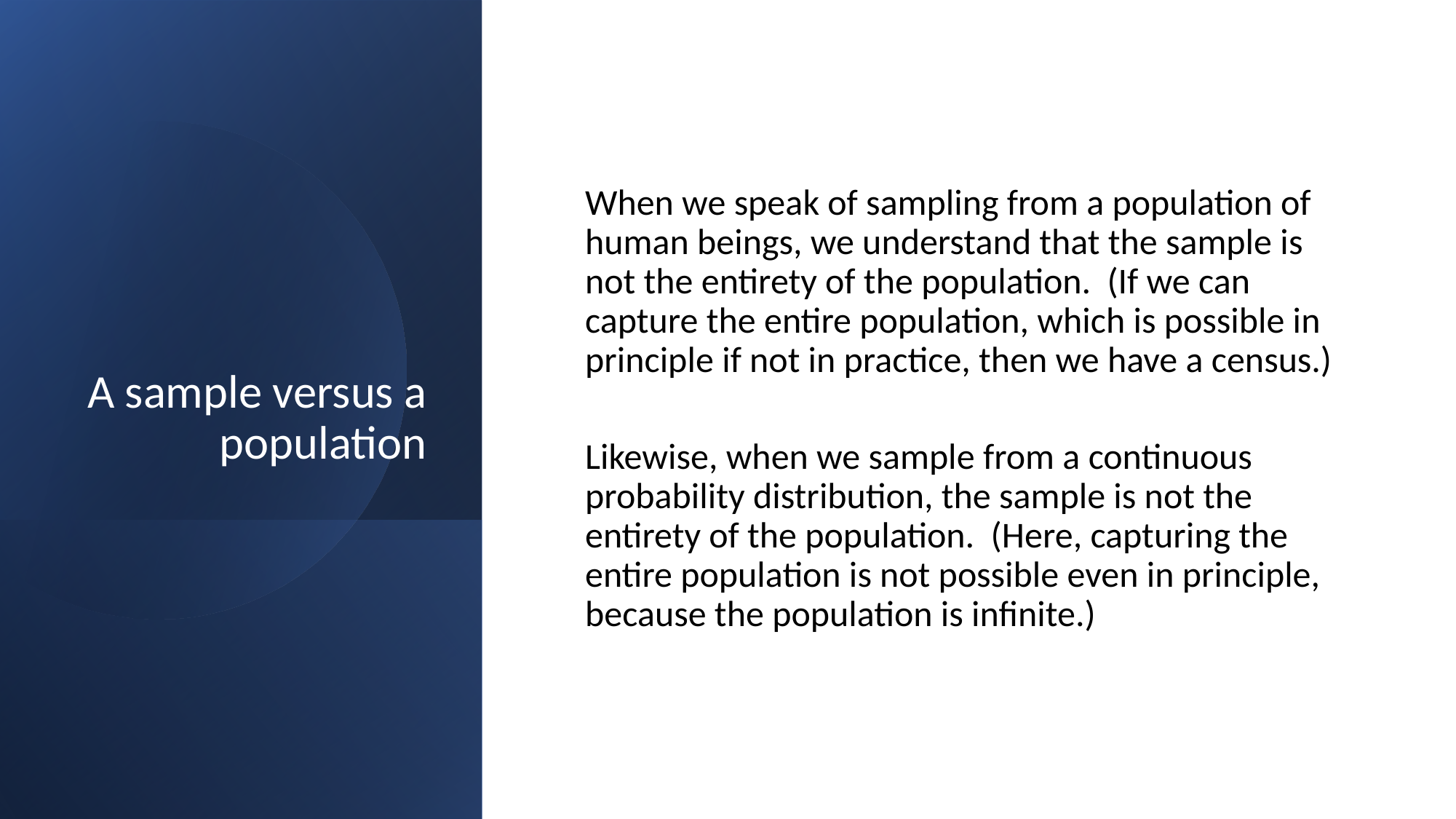

# A sample versus a population
When we speak of sampling from a population of human beings, we understand that the sample is not the entirety of the population.  (If we can capture the entire population, which is possible in principle if not in practice, then we have a census.)

Likewise, when we sample from a continuous probability distribution, the sample is not the entirety of the population.  (Here, capturing the entire population is not possible even in principle, because the population is infinite.)